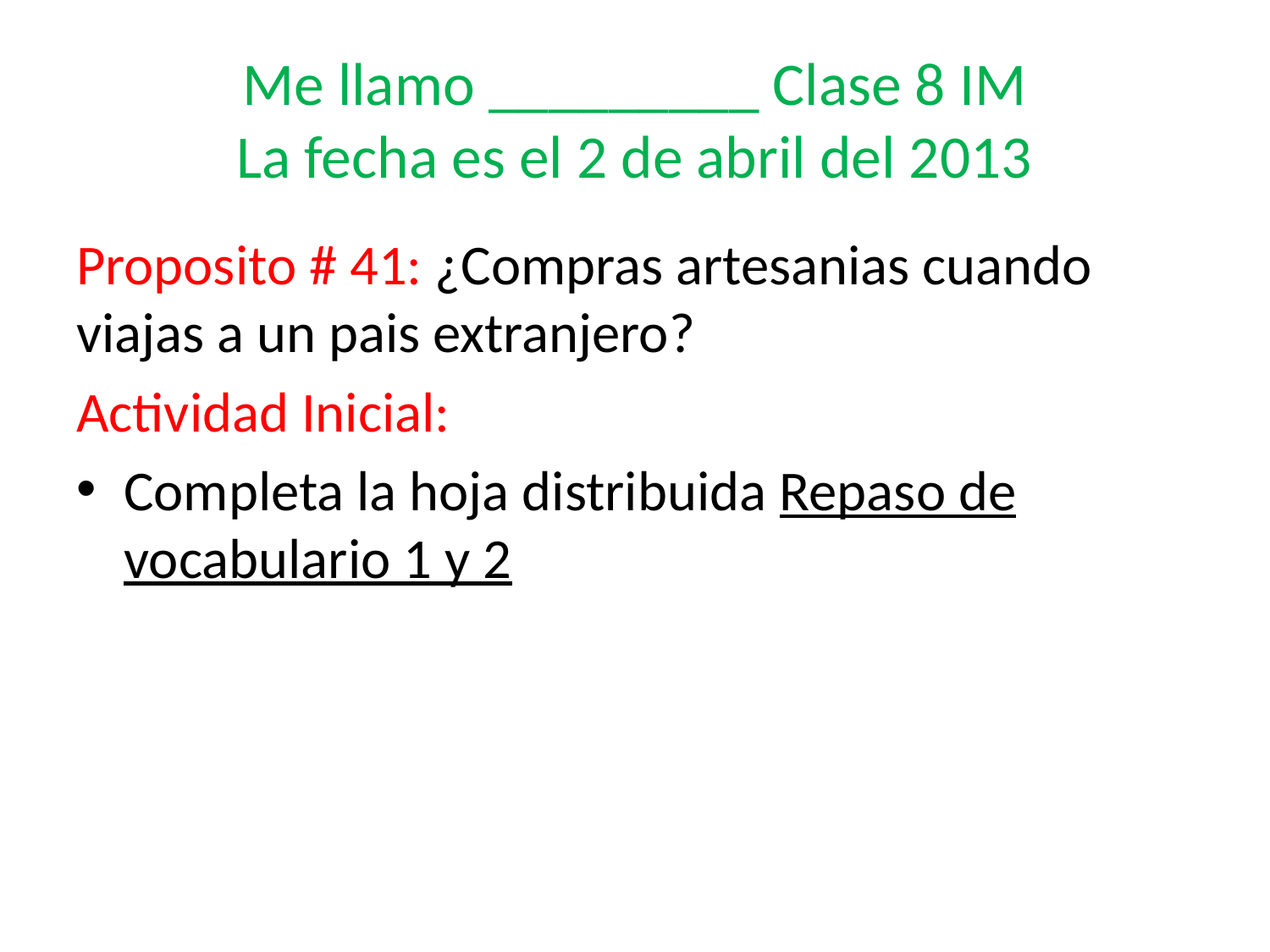

# Me llamo _________ Clase 8 IM La fecha es el 2 de abril del 2013
Proposito # 41: ¿Compras artesanias cuando viajas a un pais extranjero?
Actividad Inicial:
Completa la hoja distribuida Repaso de vocabulario 1 y 2